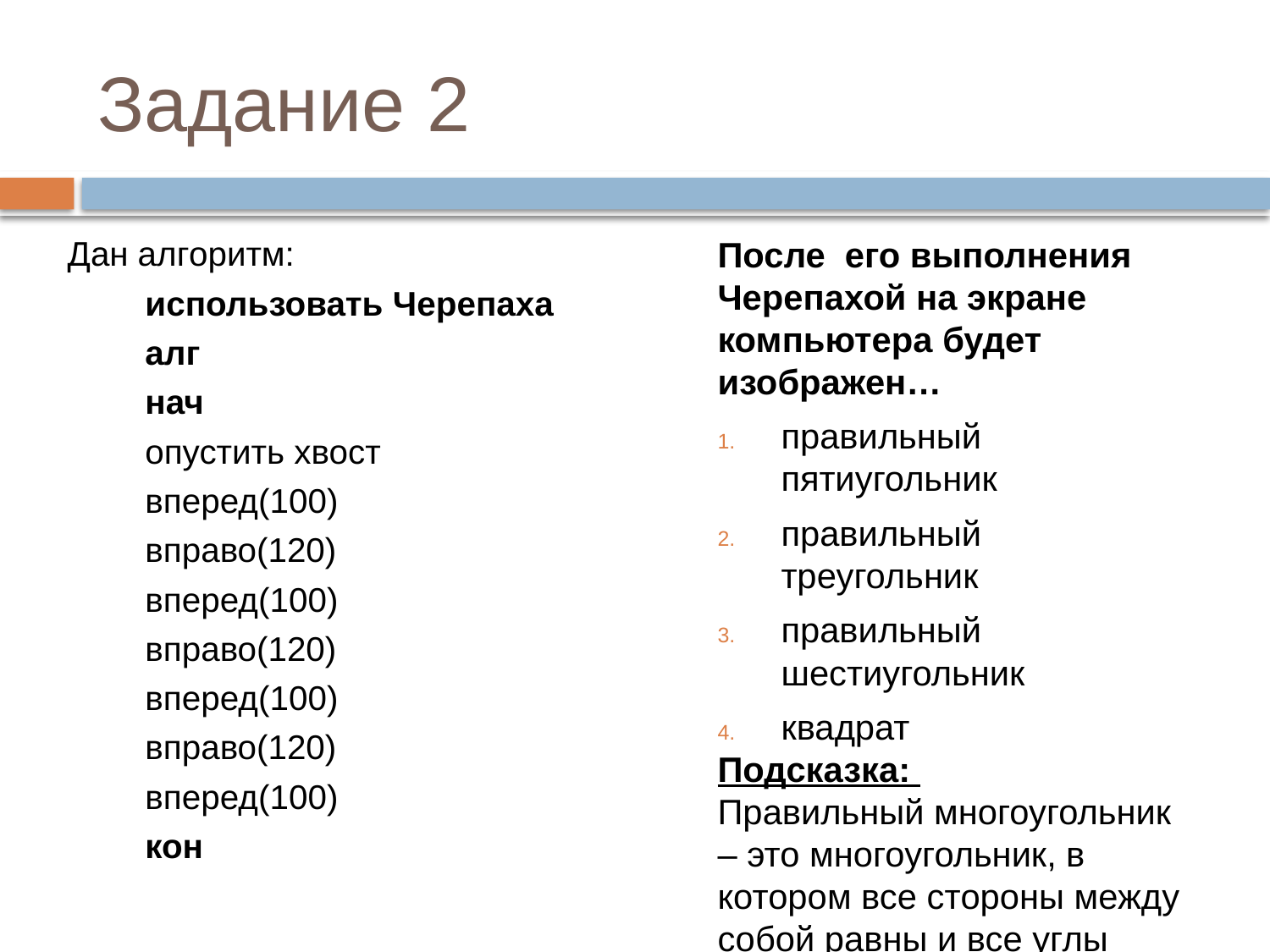

# Задание 2
Дан алгоритм:
использовать Черепаха
алг
нач
опустить хвост
вперед(100)
вправо(120)
вперед(100)
вправо(120)
вперед(100)
вправо(120)
вперед(100)
кон

После  его выполнения Черепахой на экране компьютера будет изображен…
правильный пятиугольник
правильный треугольник
правильный шестиугольник
квадрат
Подсказка:
Правильный многоугольник – это многоугольник, в котором все стороны между собой равны и все углы между смежными сторонами равны.